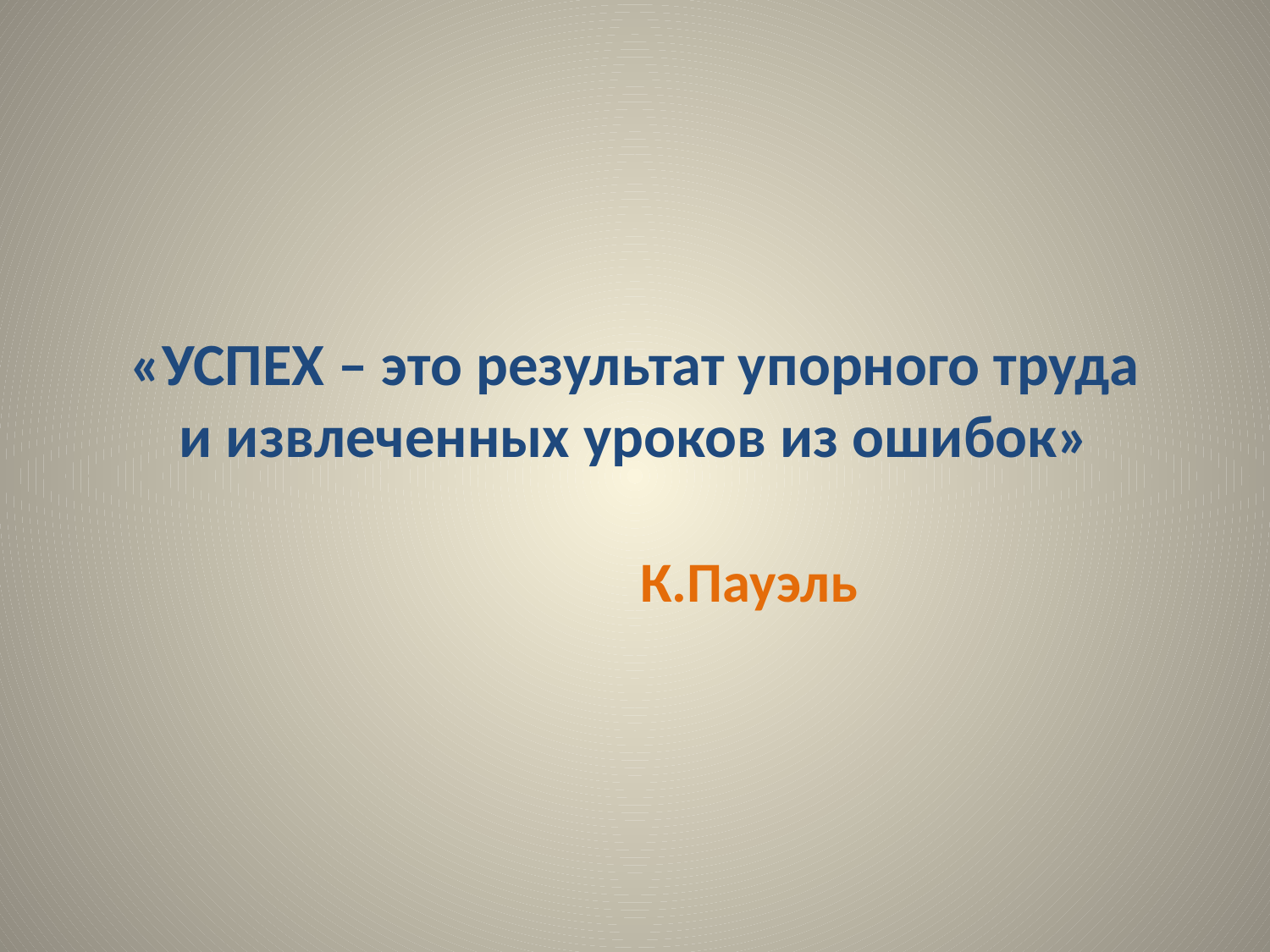

# «УСПЕХ – это результат упорного труда и извлеченных уроков из ошибок»
                  К.Пауэль